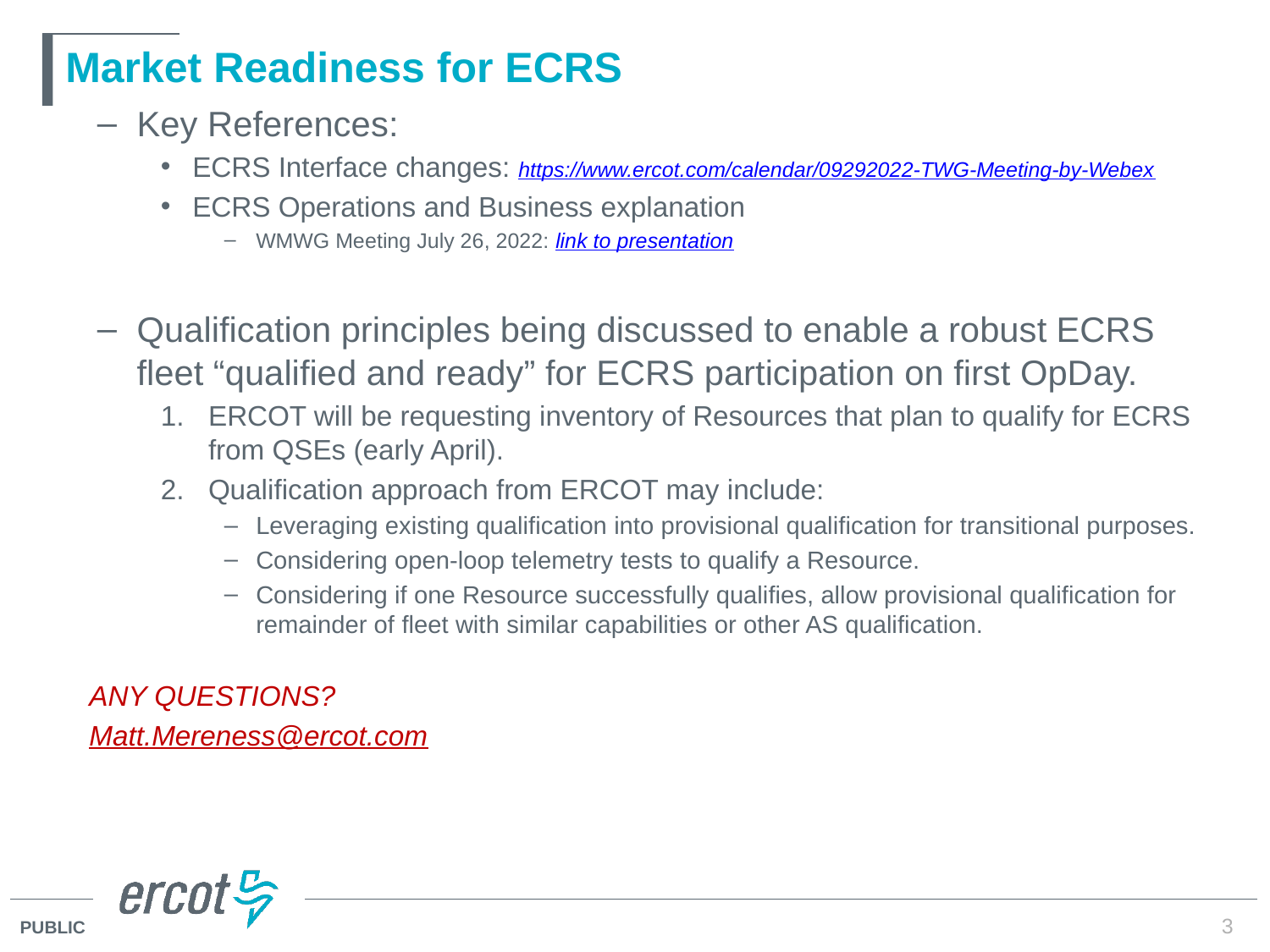

# Market Readiness for ECRS
Key References:
ECRS Interface changes: https://www.ercot.com/calendar/09292022-TWG-Meeting-by-Webex
ECRS Operations and Business explanation
WMWG Meeting July 26, 2022: link to presentation

Qualification principles being discussed to enable a robust ECRS fleet “qualified and ready” for ECRS participation on first OpDay.
ERCOT will be requesting inventory of Resources that plan to qualify for ECRS from QSEs (early April).
Qualification approach from ERCOT may include:
Leveraging existing qualification into provisional qualification for transitional purposes.
Considering open-loop telemetry tests to qualify a Resource.
Considering if one Resource successfully qualifies, allow provisional qualification for remainder of fleet with similar capabilities or other AS qualification.

ANY QUESTIONS?
Matt.Mereness@ercot.com
3